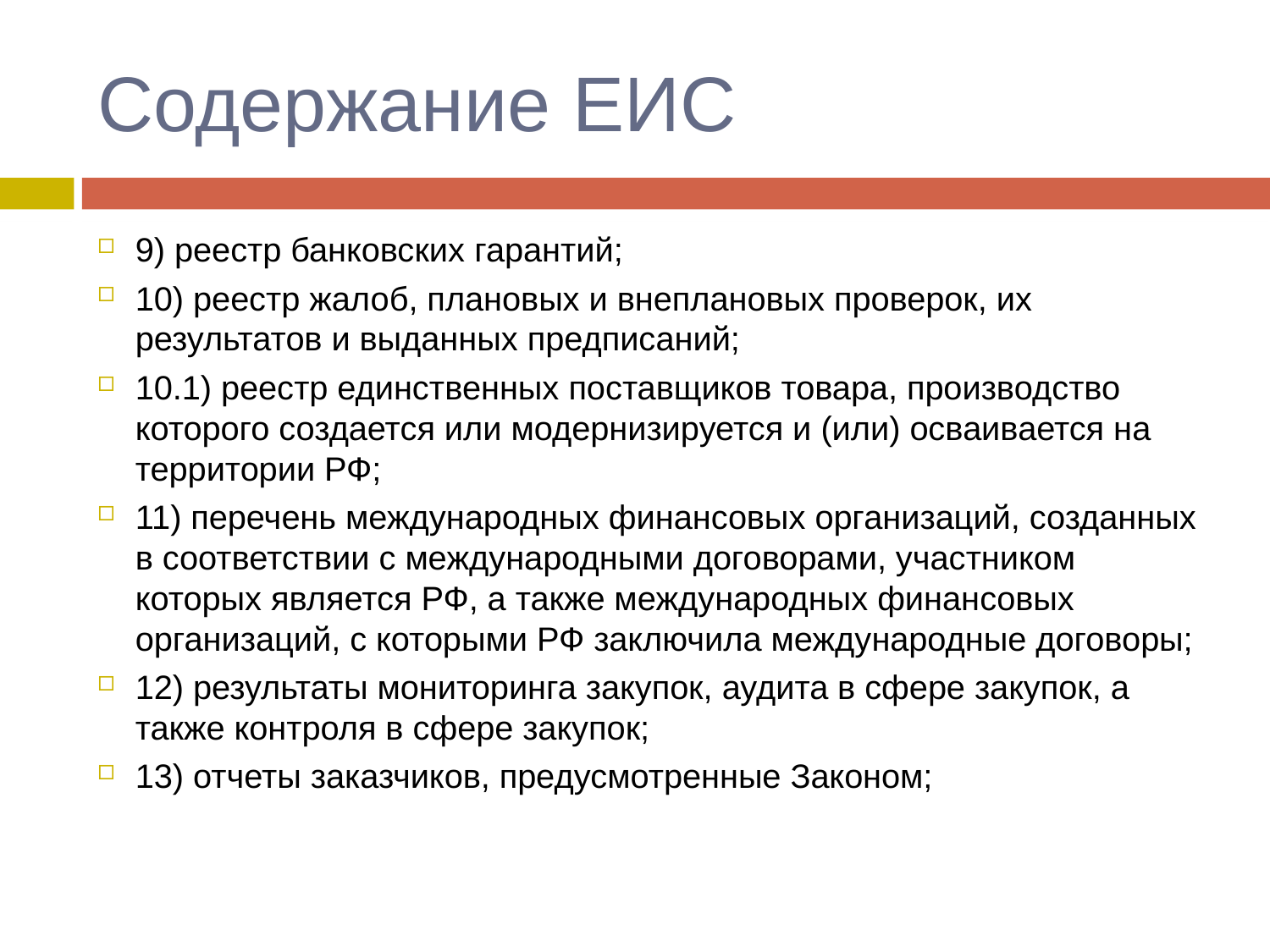

# Содержание ЕИС
9) реестр банковских гарантий;
10) реестр жалоб, плановых и внеплановых проверок, их результатов и выданных предписаний;
10.1) реестр единственных поставщиков товара, производство которого создается или модернизируется и (или) осваивается на территории РФ;
11) перечень международных финансовых организаций, созданных в соответствии с международными договорами, участником которых является РФ, а также международных финансовых организаций, с которыми РФ заключила международные договоры;
12) результаты мониторинга закупок, аудита в сфере закупок, а также контроля в сфере закупок;
13) отчеты заказчиков, предусмотренные Законом;